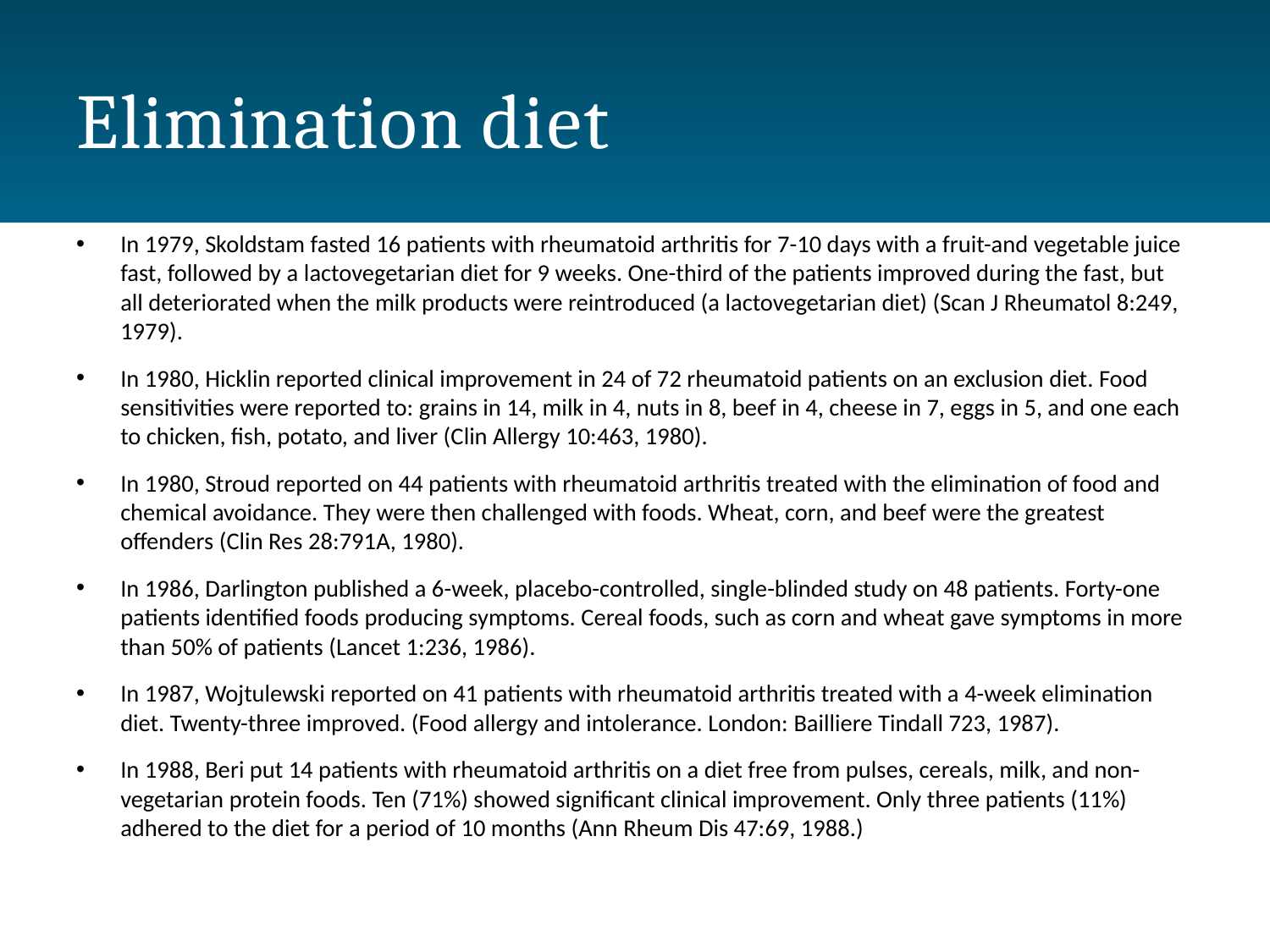

# Elimination diet
In 1979, Skoldstam fasted 16 patients with rheumatoid arthritis for 7-10 days with a fruit-and vegetable juice fast, followed by a lactovegetarian diet for 9 weeks. One-third of the patients improved during the fast, but all deteriorated when the milk products were reintroduced (a lactovegetarian diet) (Scan J Rheumatol 8:249, 1979).
In 1980, Hicklin reported clinical improvement in 24 of 72 rheumatoid patients on an exclusion diet. Food sensitivities were reported to: grains in 14, milk in 4, nuts in 8, beef in 4, cheese in 7, eggs in 5, and one each to chicken, fish, potato, and liver (Clin Allergy 10:463, 1980).
In 1980, Stroud reported on 44 patients with rheumatoid arthritis treated with the elimination of food and chemical avoidance. They were then challenged with foods. Wheat, corn, and beef were the greatest offenders (Clin Res 28:791A, 1980).
In 1986, Darlington published a 6-week, placebo-controlled, single-blinded study on 48 patients. Forty-one patients identified foods producing symptoms. Cereal foods, such as corn and wheat gave symptoms in more than 50% of patients (Lancet 1:236, 1986).
In 1987, Wojtulewski reported on 41 patients with rheumatoid arthritis treated with a 4-week elimination diet. Twenty-three improved. (Food allergy and intolerance. London: Bailliere Tindall 723, 1987).
In 1988, Beri put 14 patients with rheumatoid arthritis on a diet free from pulses, cereals, milk, and non-vegetarian protein foods. Ten (71%) showed significant clinical improvement. Only three patients (11%) adhered to the diet for a period of 10 months (Ann Rheum Dis 47:69, 1988.)